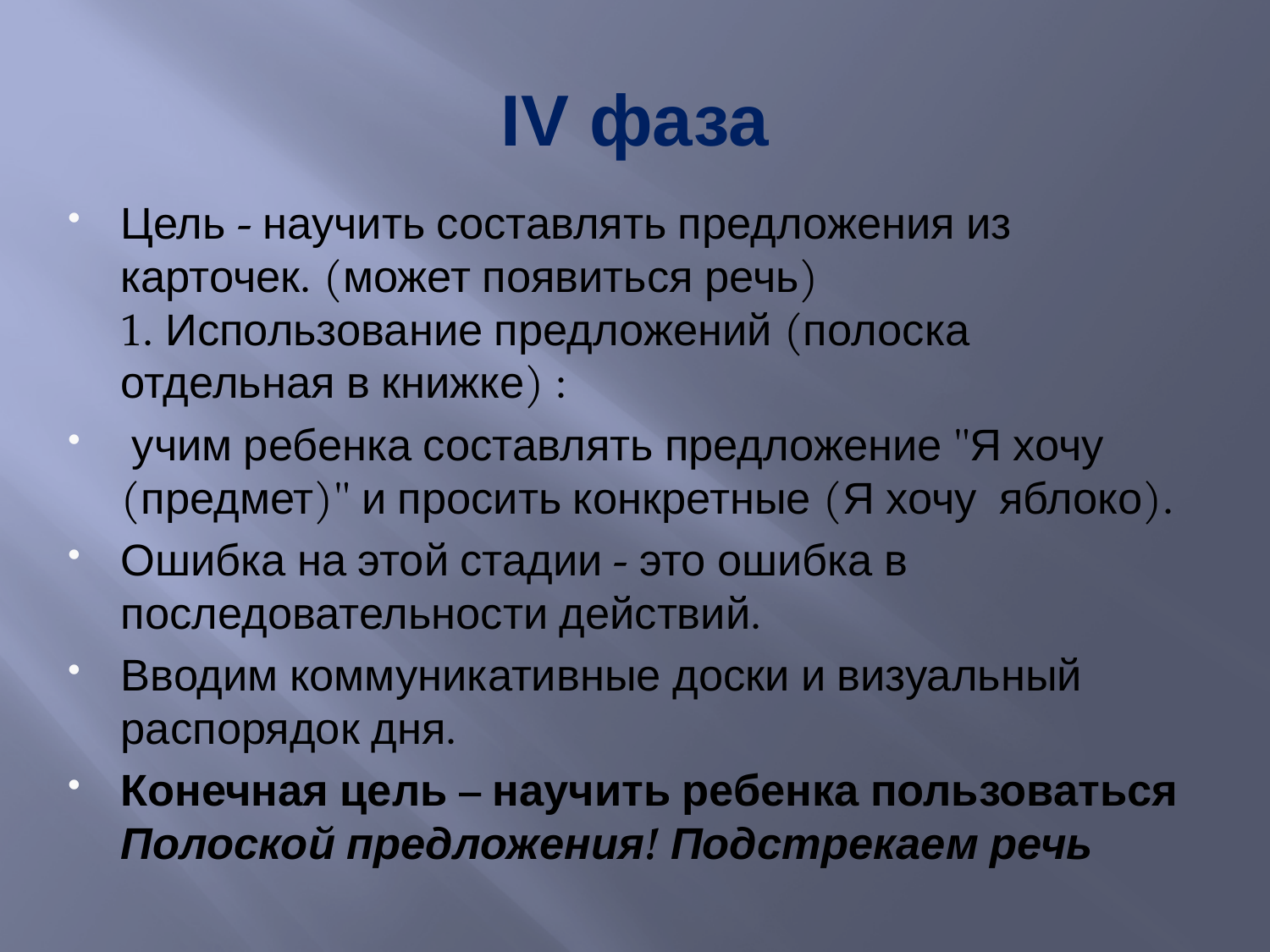

# IV фаза
Цель - научить составлять предложения из карточек. (может появиться речь)
1. Использование предложений (полоска отдельная в книжке) :
 учим ребенка составлять предложение "Я хочу (предмет)" и просить конкретные (Я хочу  яблоко).
Ошибка на этой стадии - это ошибка в последовательности действий.
Вводим коммуникативные доски и визуальный распорядок дня.
Конечная цель – научить ребенка пользоваться Полоской предложения! Подстрекаем речь